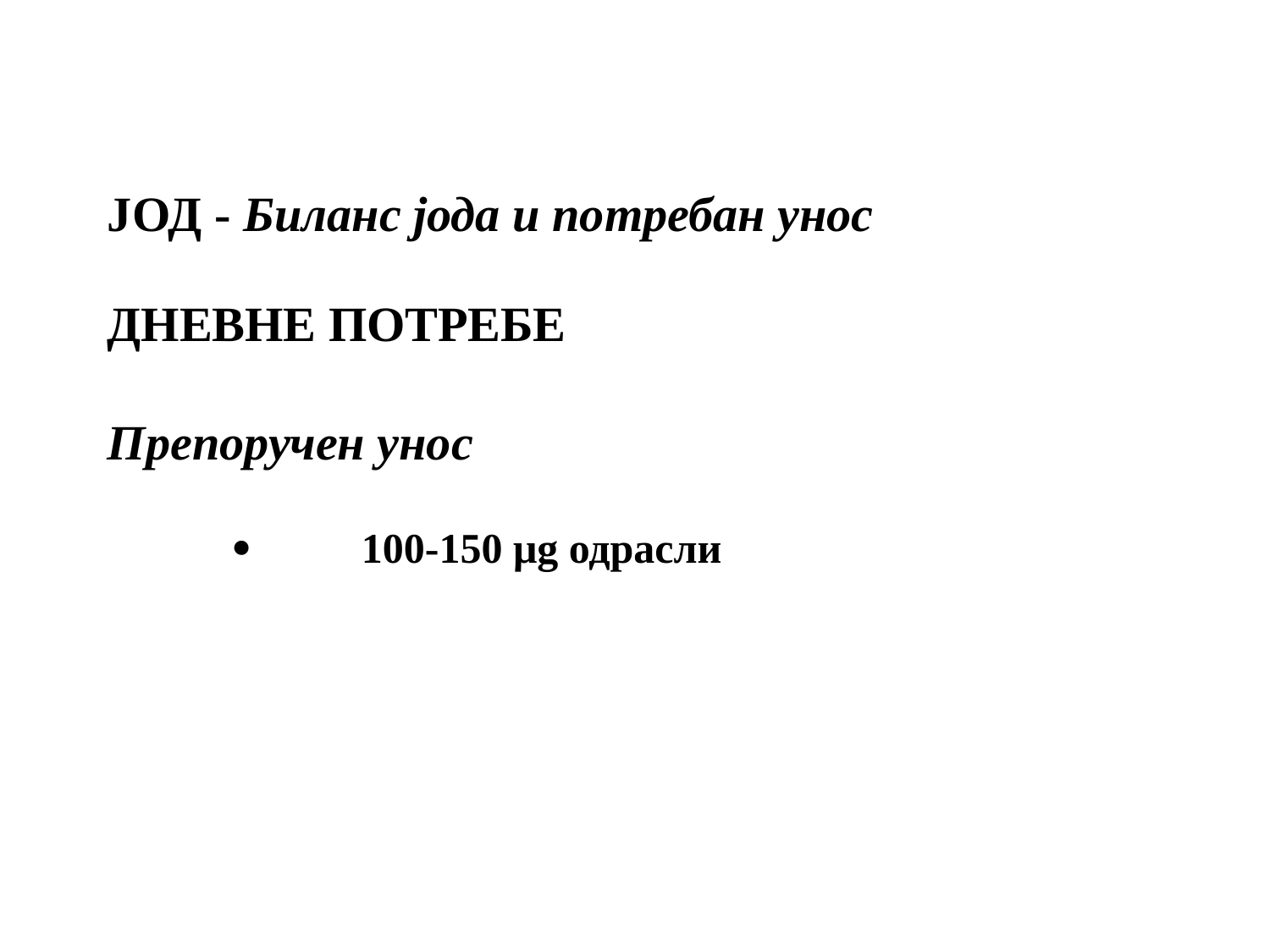

ЈОД - Биланс јода и потребан унос

ДНЕВНЕ ПОТРЕБЕ

Препоручен унос

•	100-150 μg одрасли